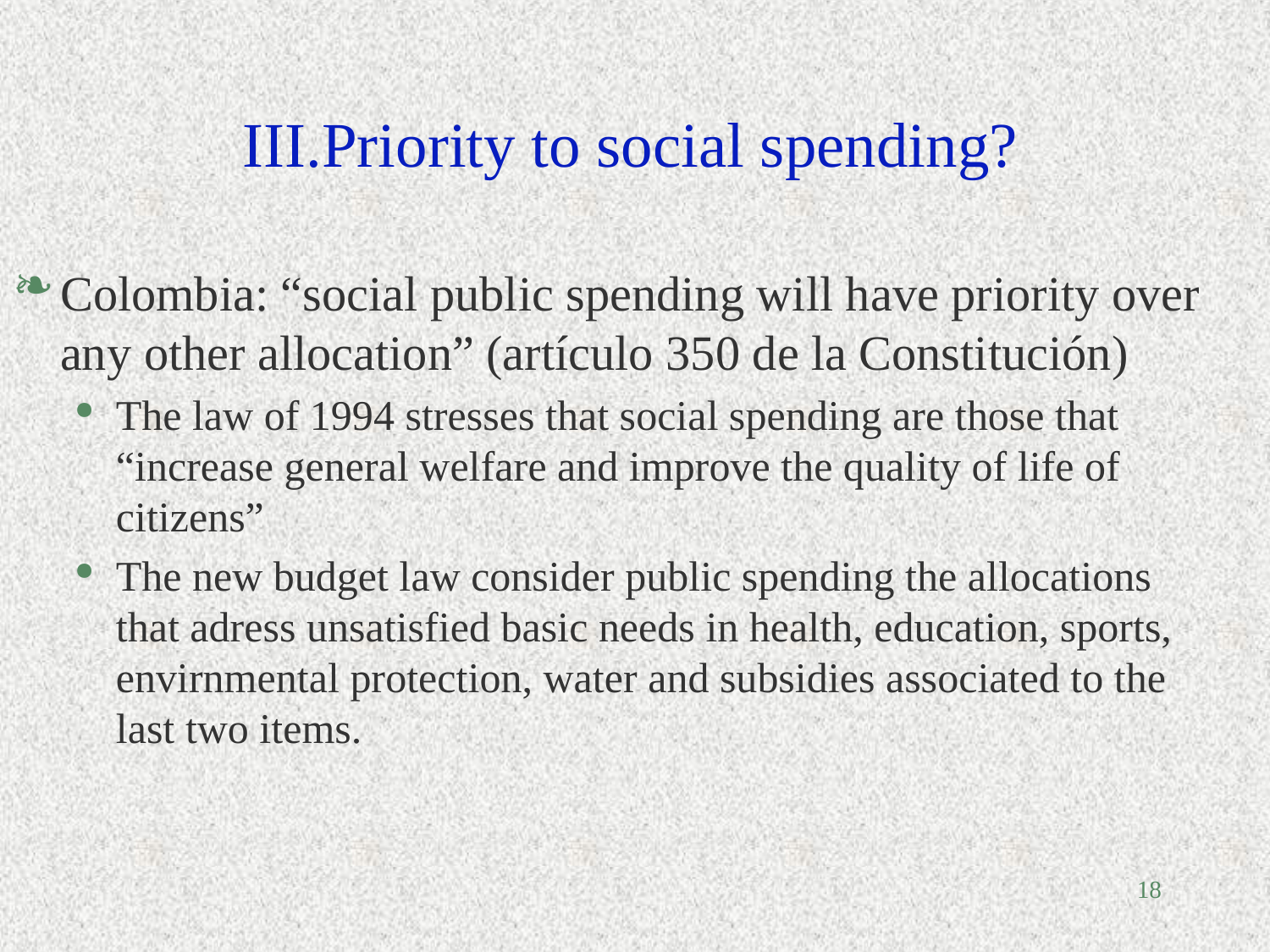

# III.Priority to social spending?
Colombia: “social public spending will have priority over any other allocation” (artículo 350 de la Constitución)
The law of 1994 stresses that social spending are those that “increase general welfare and improve the quality of life of citizens”
The new budget law consider public spending the allocations that adress unsatisfied basic needs in health, education, sports, envirnmental protection, water and subsidies associated to the last two items.

18